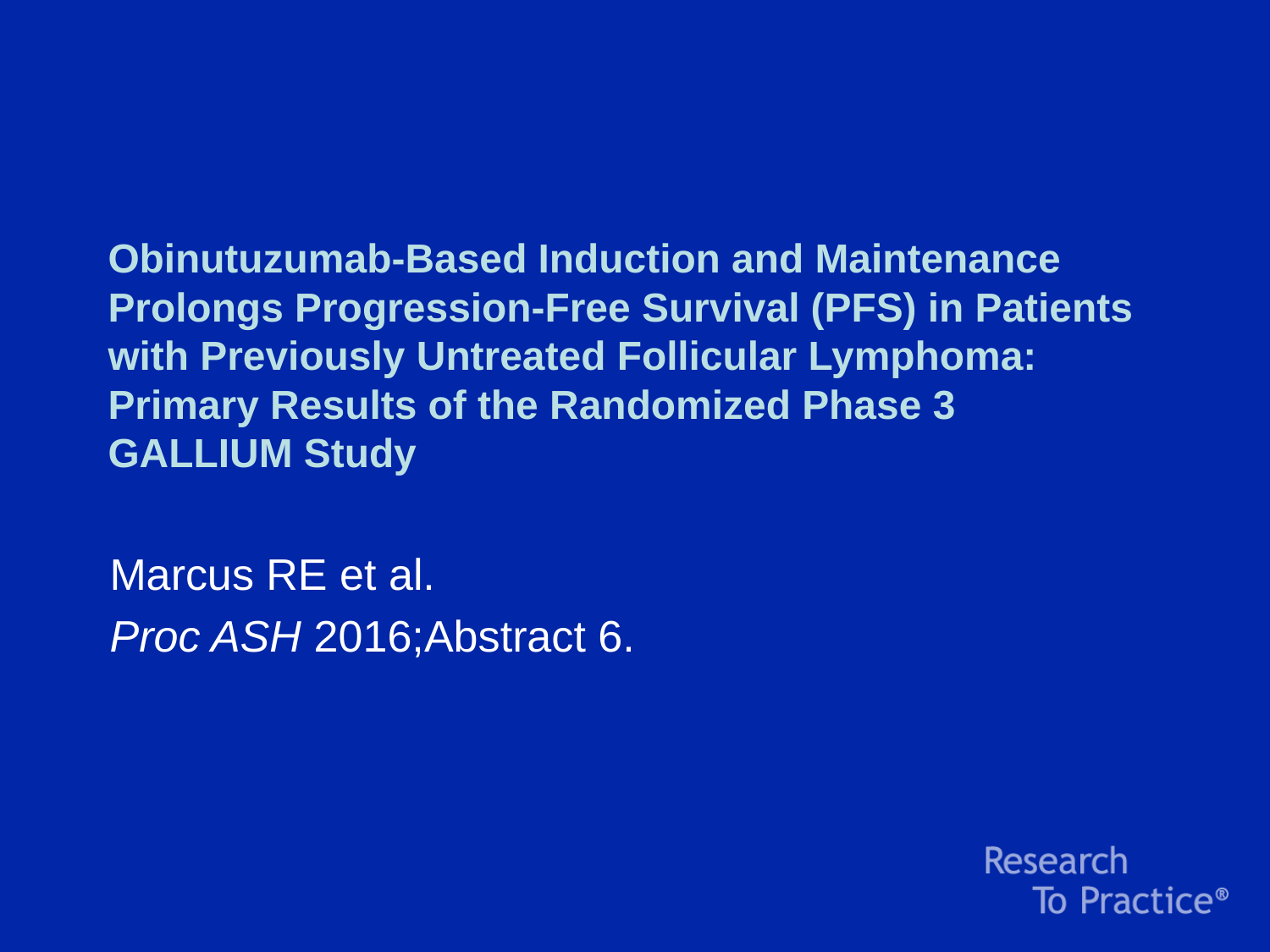

# Obinutuzumab-Based Induction and Maintenance Prolongs Progression-Free Survival (PFS) in Patients with Previously Untreated Follicular Lymphoma: Primary Results of the Randomized Phase 3 GALLIUM Study
Marcus RE et al.
Proc ASH 2016;Abstract 6.